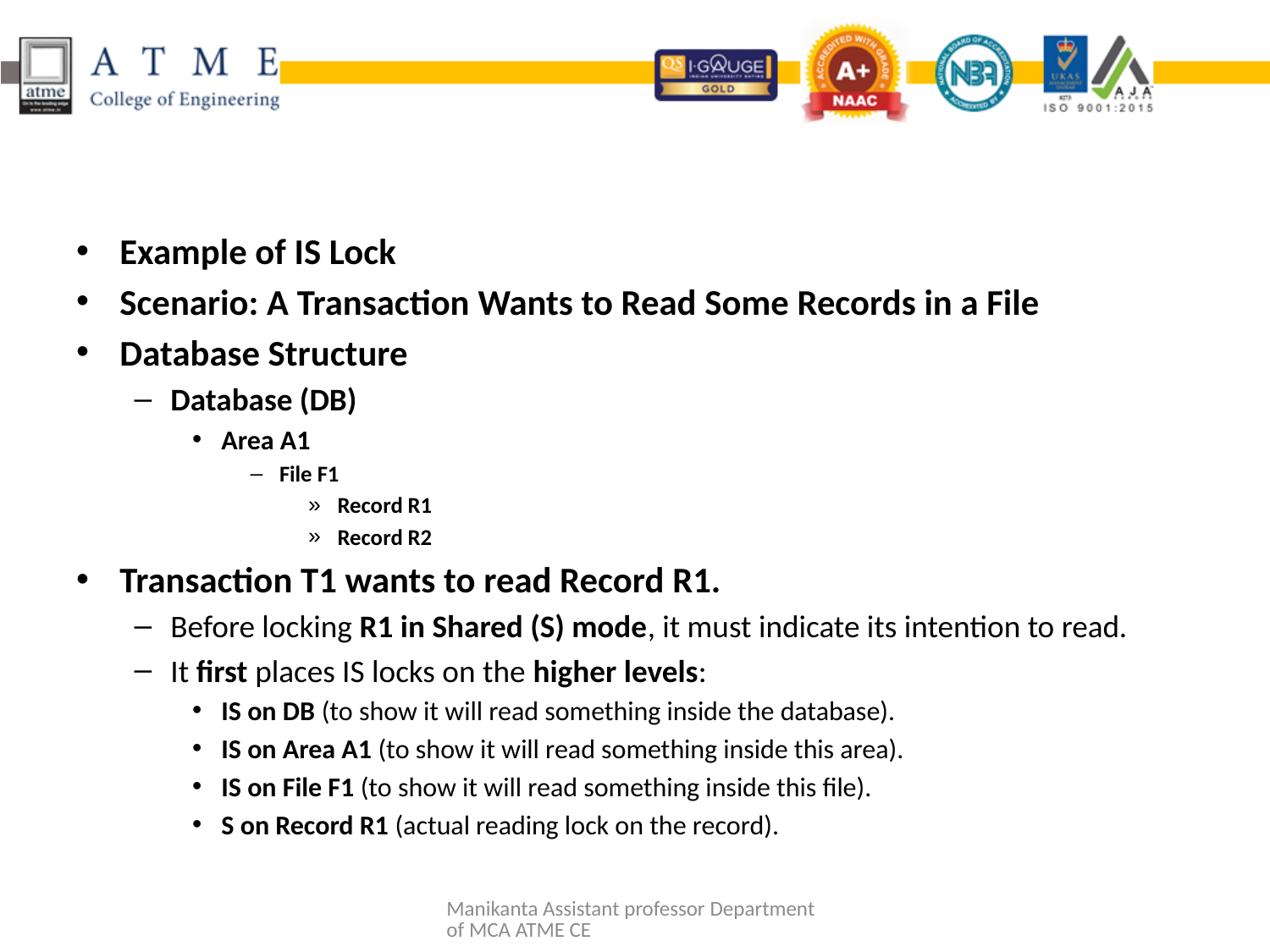

#
Example of IS Lock
Scenario: A Transaction Wants to Read Some Records in a File
Database Structure
Database (DB)
Area A1
File F1
Record R1
Record R2
Transaction T1 wants to read Record R1.
Before locking R1 in Shared (S) mode, it must indicate its intention to read.
It first places IS locks on the higher levels:
IS on DB (to show it will read something inside the database).
IS on Area A1 (to show it will read something inside this area).
IS on File F1 (to show it will read something inside this file).
S on Record R1 (actual reading lock on the record).

Manikanta Assistant professor Department of MCA ATME CE